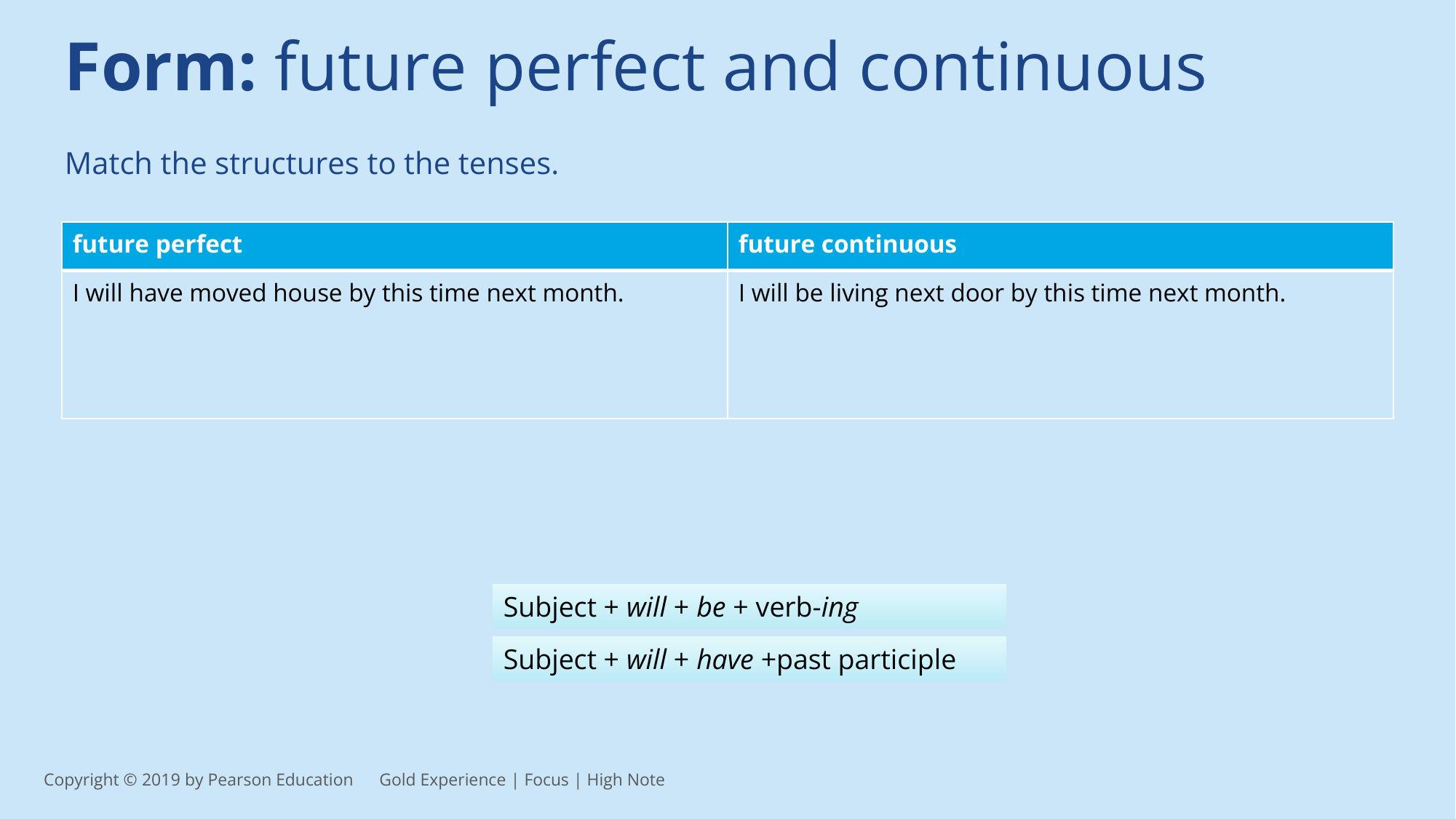

Form: future perfect and continuous
Match the structures to the tenses.
| future perfect | future continuous |
| --- | --- |
| I will have moved house by this time next month. | I will be living next door by this time next month. |
Subject + will + be + verb-ing
Subject + will + have +past participle
Copyright © 2019 by Pearson Education      Gold Experience | Focus | High Note